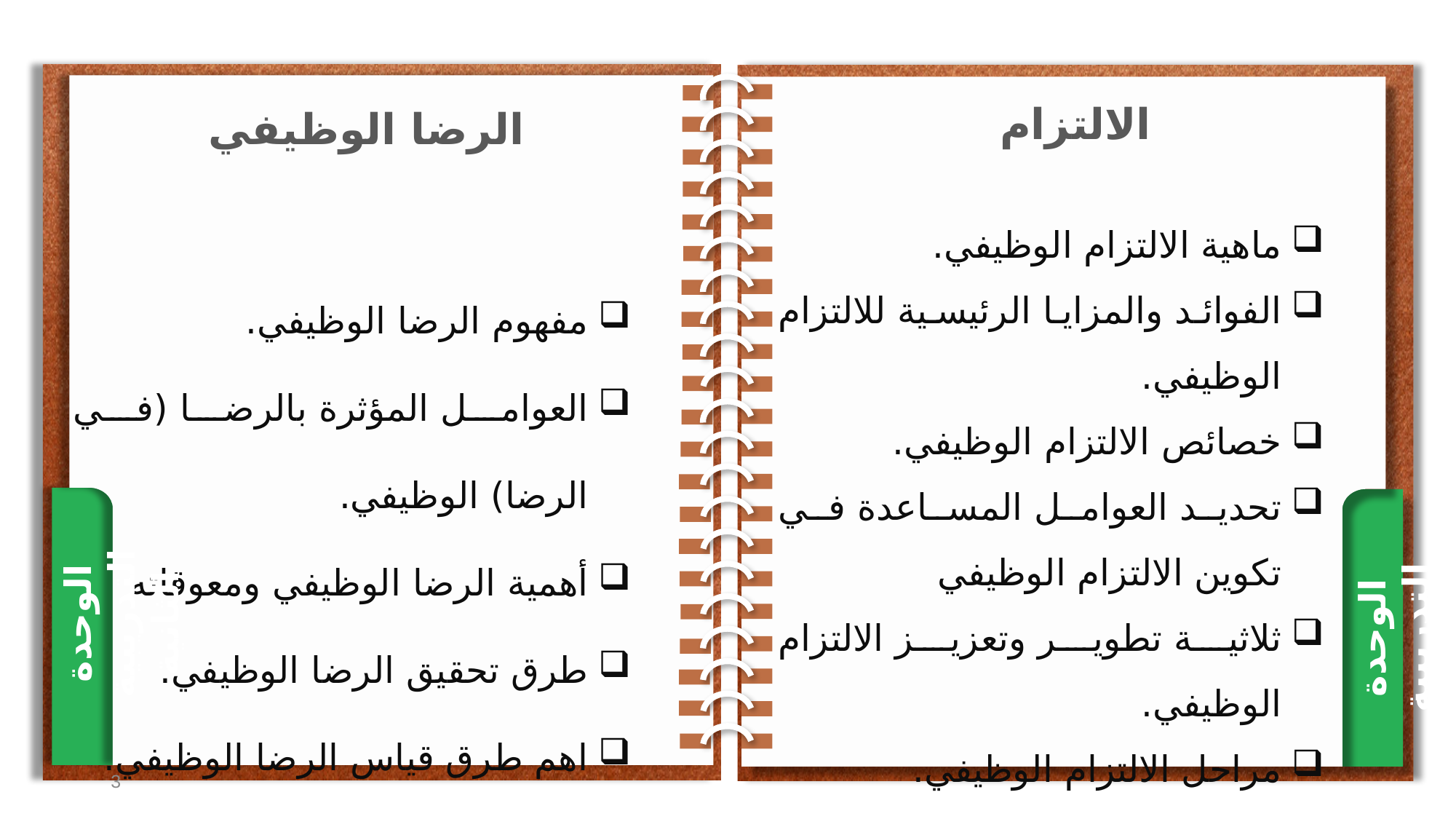

الالتزام
الرضا الوظيفي
ماهية الالتزام الوظيفي.
الفوائد والمزايا الرئيسية للالتزام الوظيفي.
خصائص الالتزام الوظيفي.
تحديد العوامل المساعدة في تكوين الالتزام الوظيفي
ثلاثية تطوير وتعزيز الالتزام الوظيفي.
مراحل الالتزام الوظيفي.
مفهوم الرضا الوظيفي.
العوامل المؤثرة بالرضا (في الرضا) الوظيفي.
أهمية الرضا الوظيفي ومعوقاته
طرق تحقيق الرضا الوظيفي.
اهم طرق قياس الرضا الوظيفي.

الوحدة التدريبية الثانية
الوحدة التدريبية الأولى
3